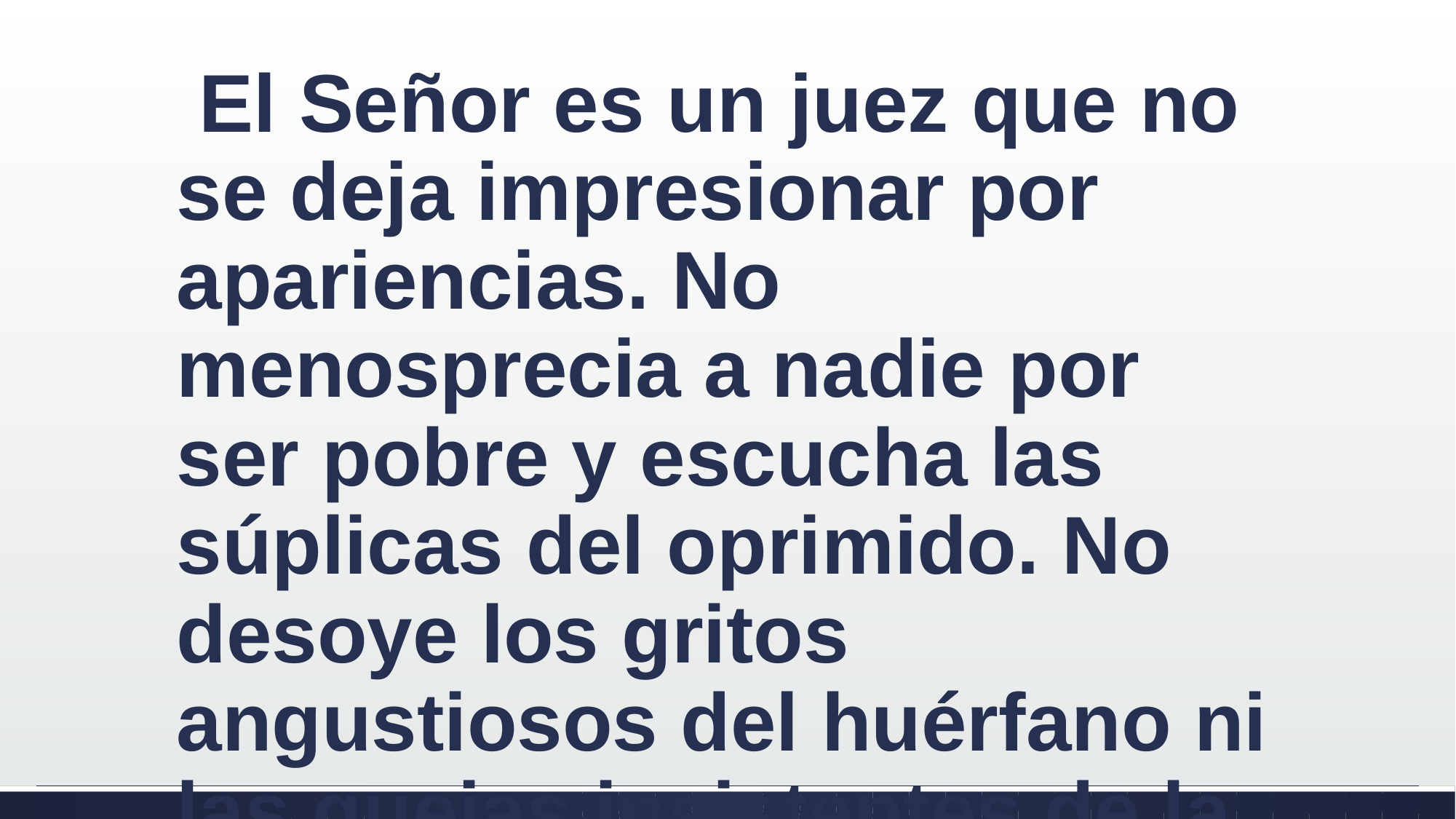

#
 El Señor es un juez que no se deja impresionar por apariencias. No menosprecia a nadie por ser pobre y escucha las súplicas del oprimido. No desoye los gritos angustiosos del huérfano ni las quejas insistentes de la viuda.